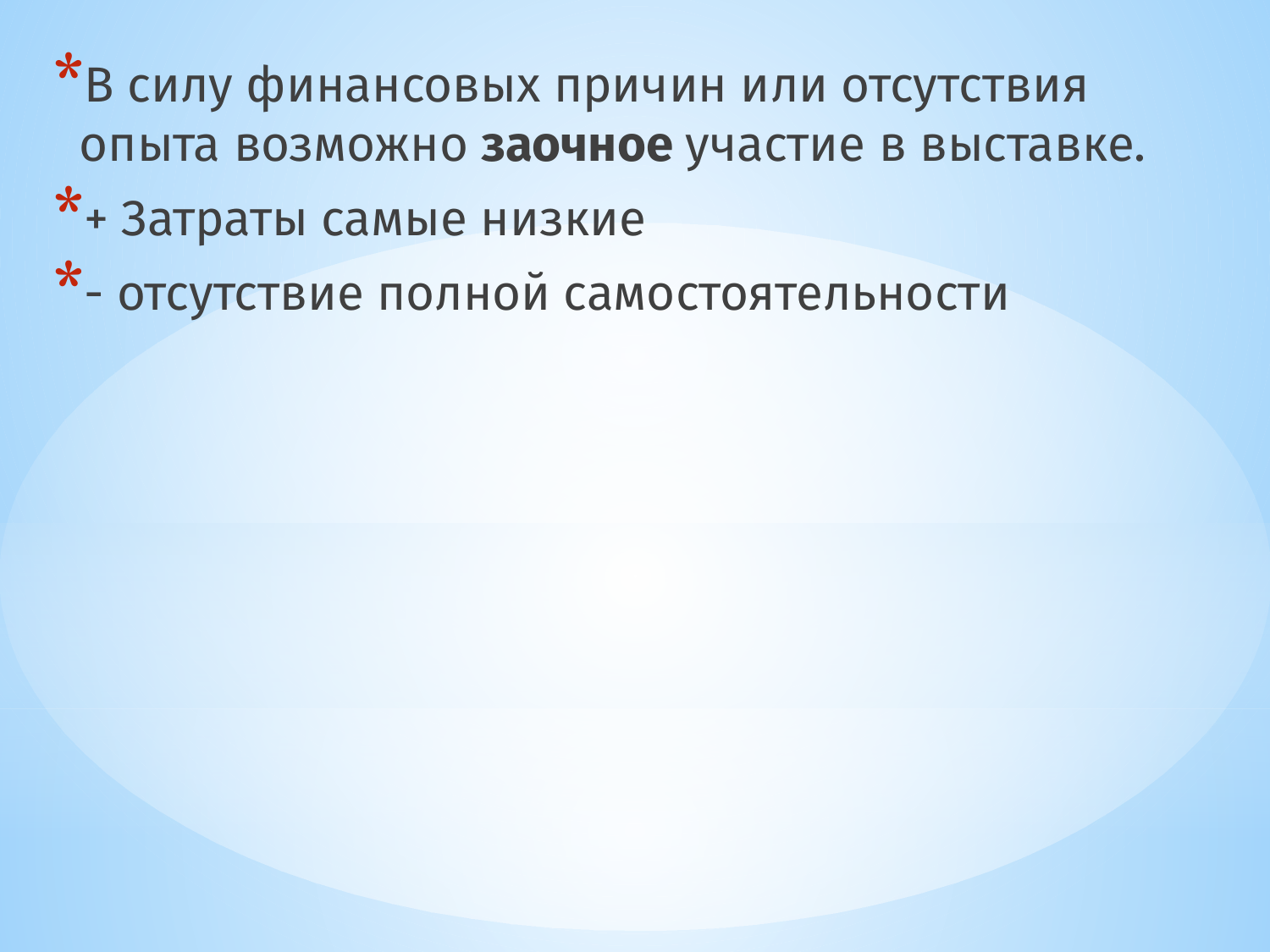

В силу финансовых причин или отсутствия опыта возможно заочное участие в выставке.
+ Затраты самые низкие
- отсутствие полной самостоятельности

#